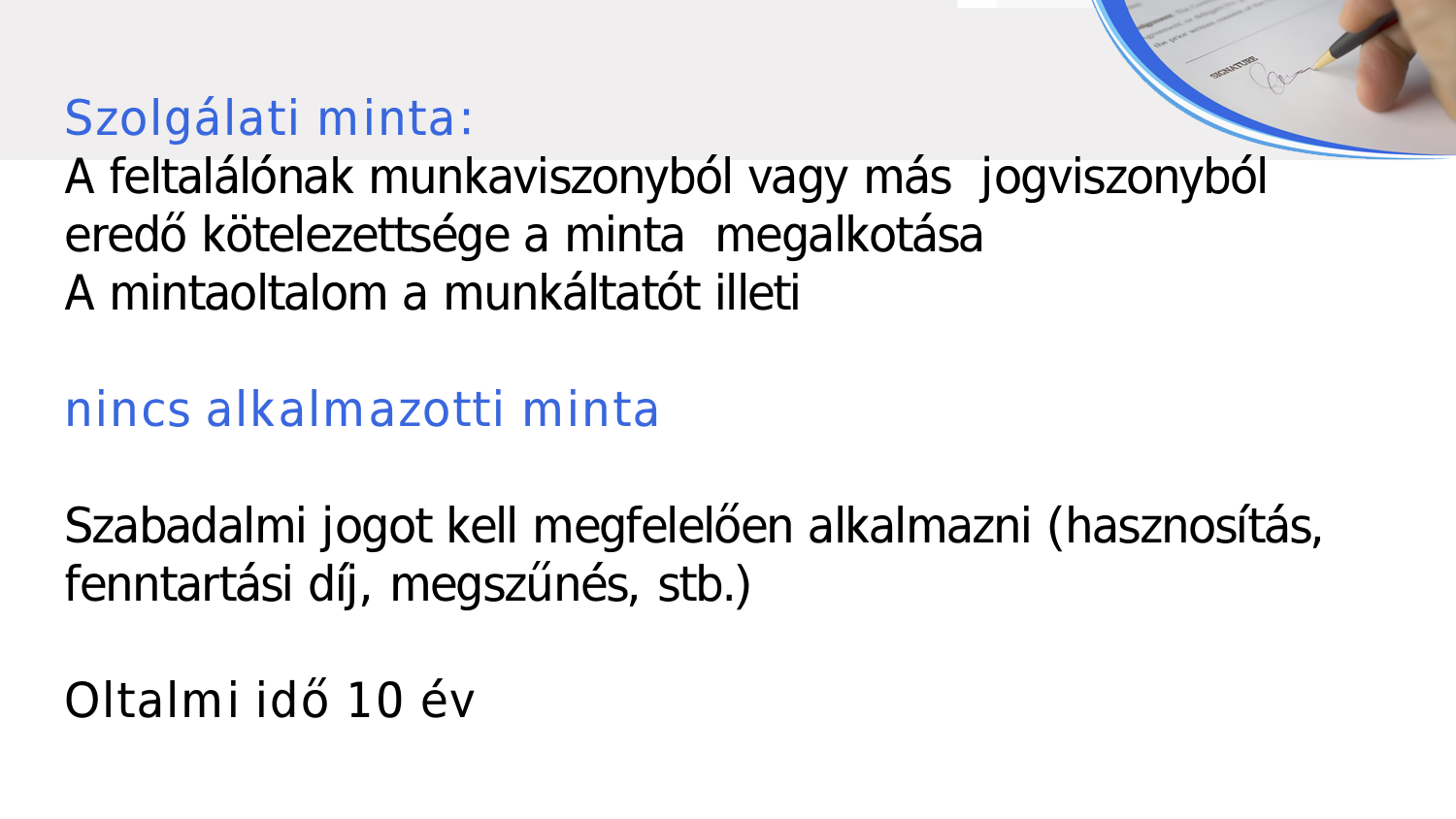

Szolgálati minta:
A feltalálónak munkaviszonyból vagy más  jogviszonyból
eredő kötelezettsége a minta  megalkotása
A mintaoltalom a munkáltatót illeti

nincs alkalmazotti minta

Szabadalmi jogot kell megfelelően alkalmazni (hasznosítás, fenntartási díj, megszűnés, stb.)

Oltalmi idő 10 év